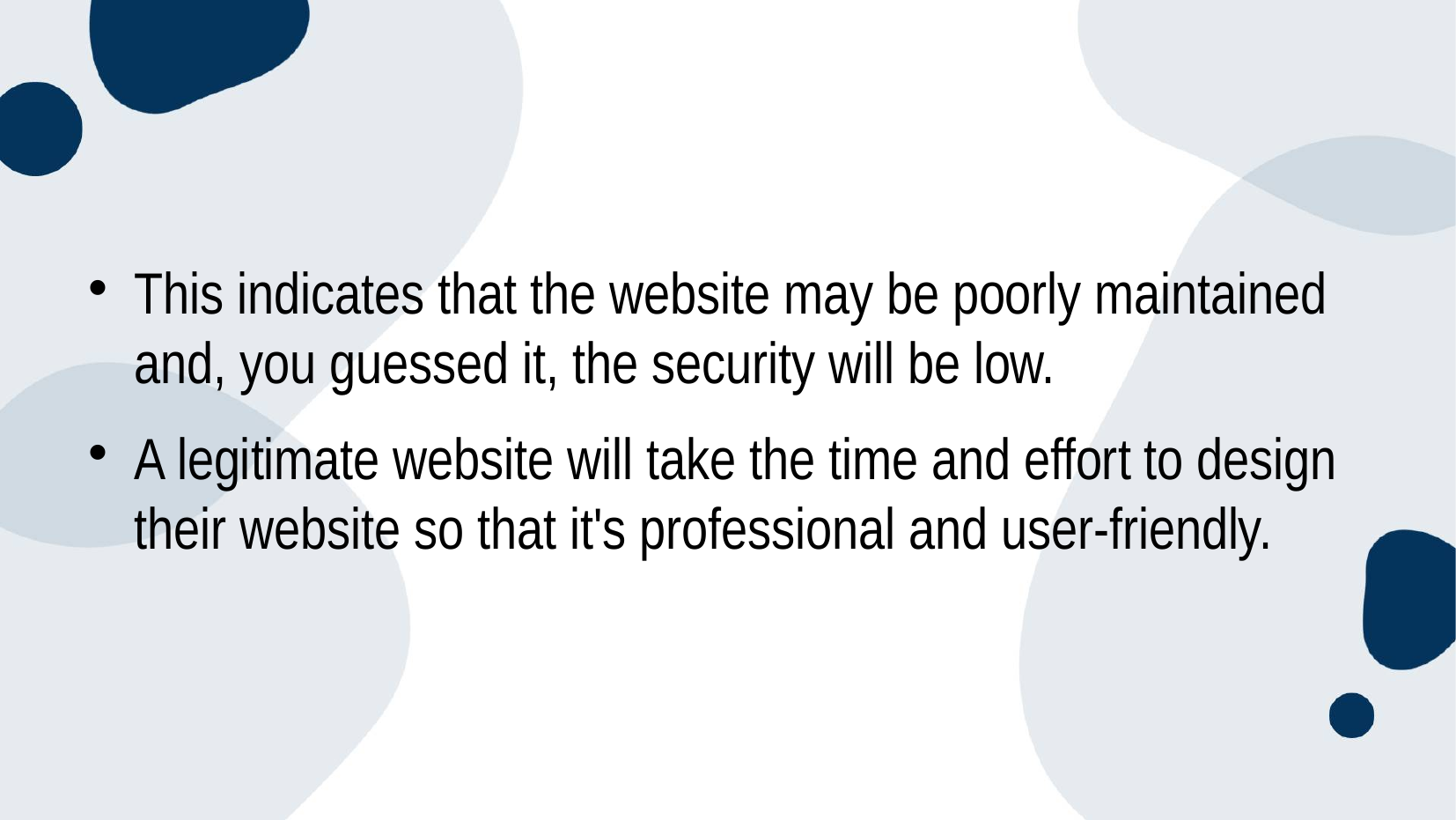

#
This indicates that the website may be poorly maintained and, you guessed it, the security will be low.
A legitimate website will take the time and effort to design their website so that it's professional and user-friendly.